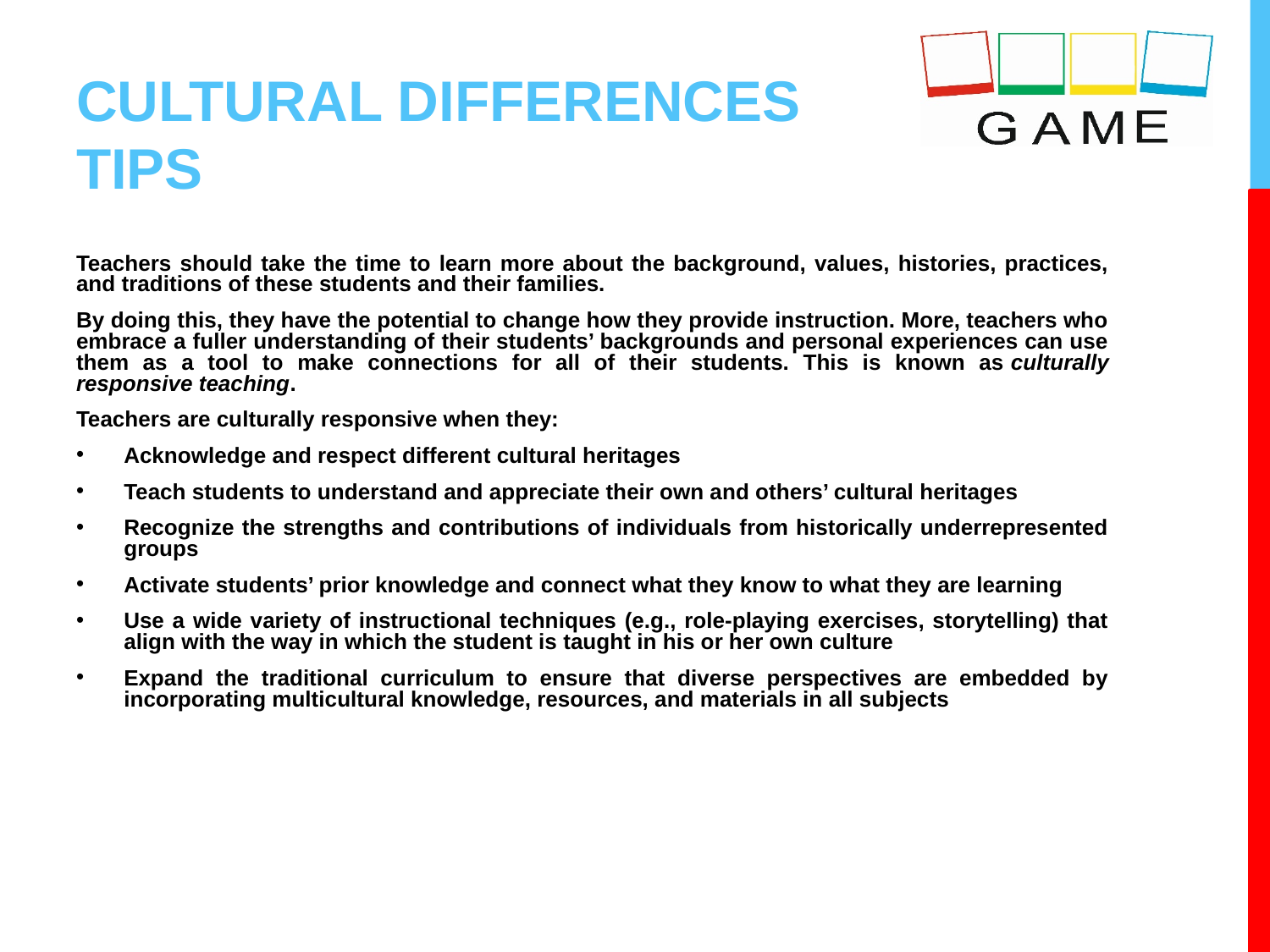

# CULTURAL DIFFERENCES TIPS
Teachers should take the time to learn more about the background, values, histories, practices, and traditions of these students and their families.
By doing this, they have the potential to change how they provide instruction. More, teachers who embrace a fuller understanding of their students’ backgrounds and personal experiences can use them as a tool to make connections for all of their students. This is known as culturally responsive teaching.
Teachers are culturally responsive when they:
Acknowledge and respect different cultural heritages
Teach students to understand and appreciate their own and others’ cultural heritages
Recognize the strengths and contributions of individuals from historically underrepresented groups
Activate students’ prior knowledge and connect what they know to what they are learning
Use a wide variety of instructional techniques (e.g., role-playing exercises, storytelling) that align with the way in which the student is taught in his or her own culture
Expand the traditional curriculum to ensure that diverse perspectives are embedded by incorporating multicultural knowledge, resources, and materials in all subjects